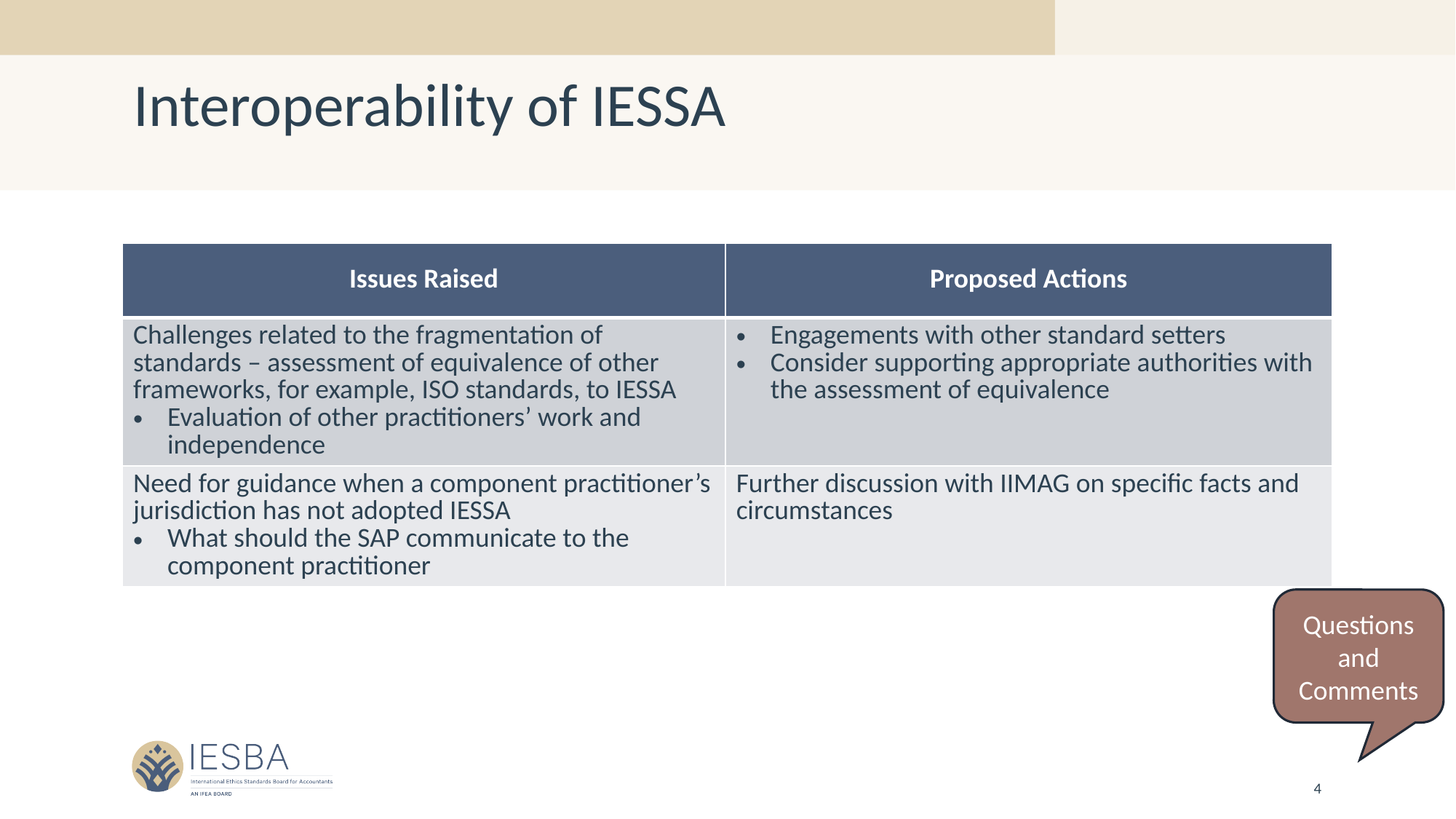

# Interoperability of IESSA
| Issues Raised | Proposed Actions |
| --- | --- |
| Challenges related to the fragmentation of standards – assessment of equivalence of other frameworks, for example, ISO standards, to IESSA Evaluation of other practitioners’ work and independence | Engagements with other standard setters Consider supporting appropriate authorities with the assessment of equivalence |
| Need for guidance when a component practitioner’s jurisdiction has not adopted IESSA What should the SAP communicate to the component practitioner | Further discussion with IIMAG on specific facts and circumstances |
Questions and Comments
4